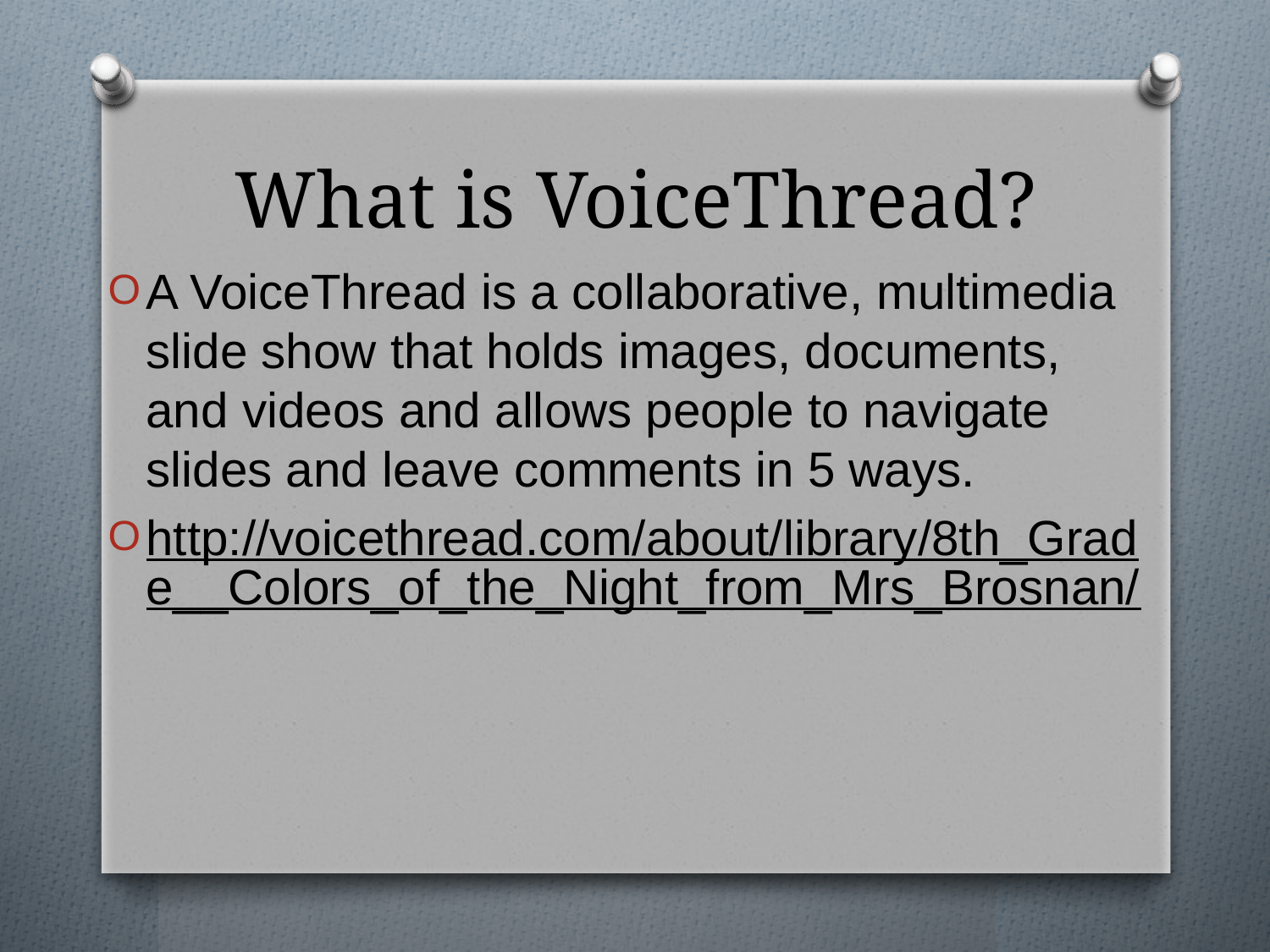

# What is VoiceThread?
A VoiceThread is a collaborative, multimedia slide show that holds images, documents, and videos and allows people to navigate slides and leave comments in 5 ways.
http://voicethread.com/about/library/8th_Grade__Colors_of_the_Night_from_Mrs_Brosnan/